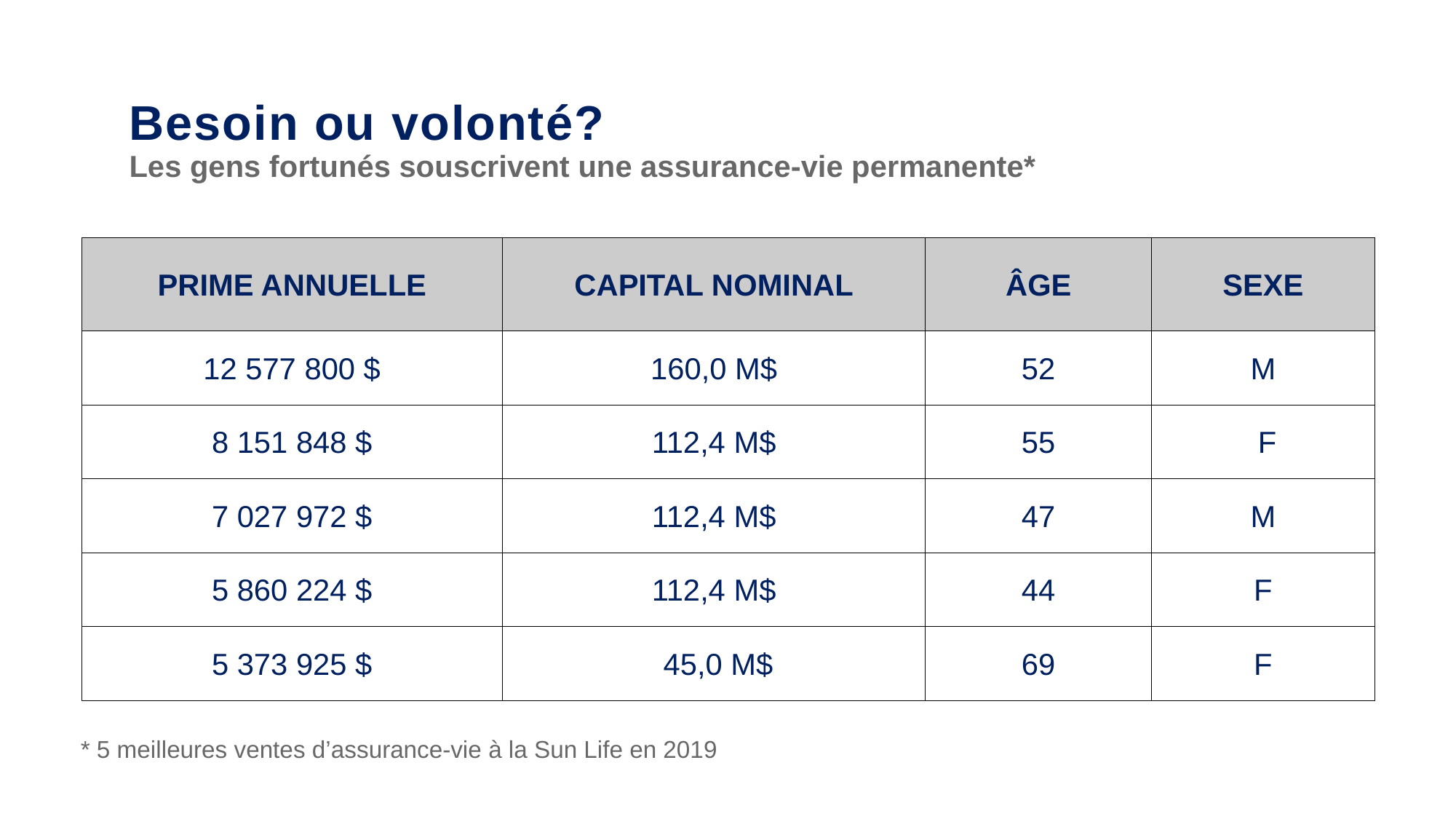

Besoin ou volonté?
Les gens fortunés souscrivent une assurance-vie permanente*
| PRIME ANNUELLE | CAPITAL NOMINAL | ÂGE | SEXE |
| --- | --- | --- | --- |
| 12 577 800 $ | 160,0 M$ | 52 | M |
| 8 151 848 $ | 112,4 M$ | 55 | F |
| 7 027 972 $ | 112,4 M$ | 47 | M |
| 5 860 224 $ | 112,4 M$ | 44 | F |
| 5 373 925 $ | 45,0 M$ | 69 | F |
* 5 meilleures ventes d’assurance-vie à la Sun Life en 2019